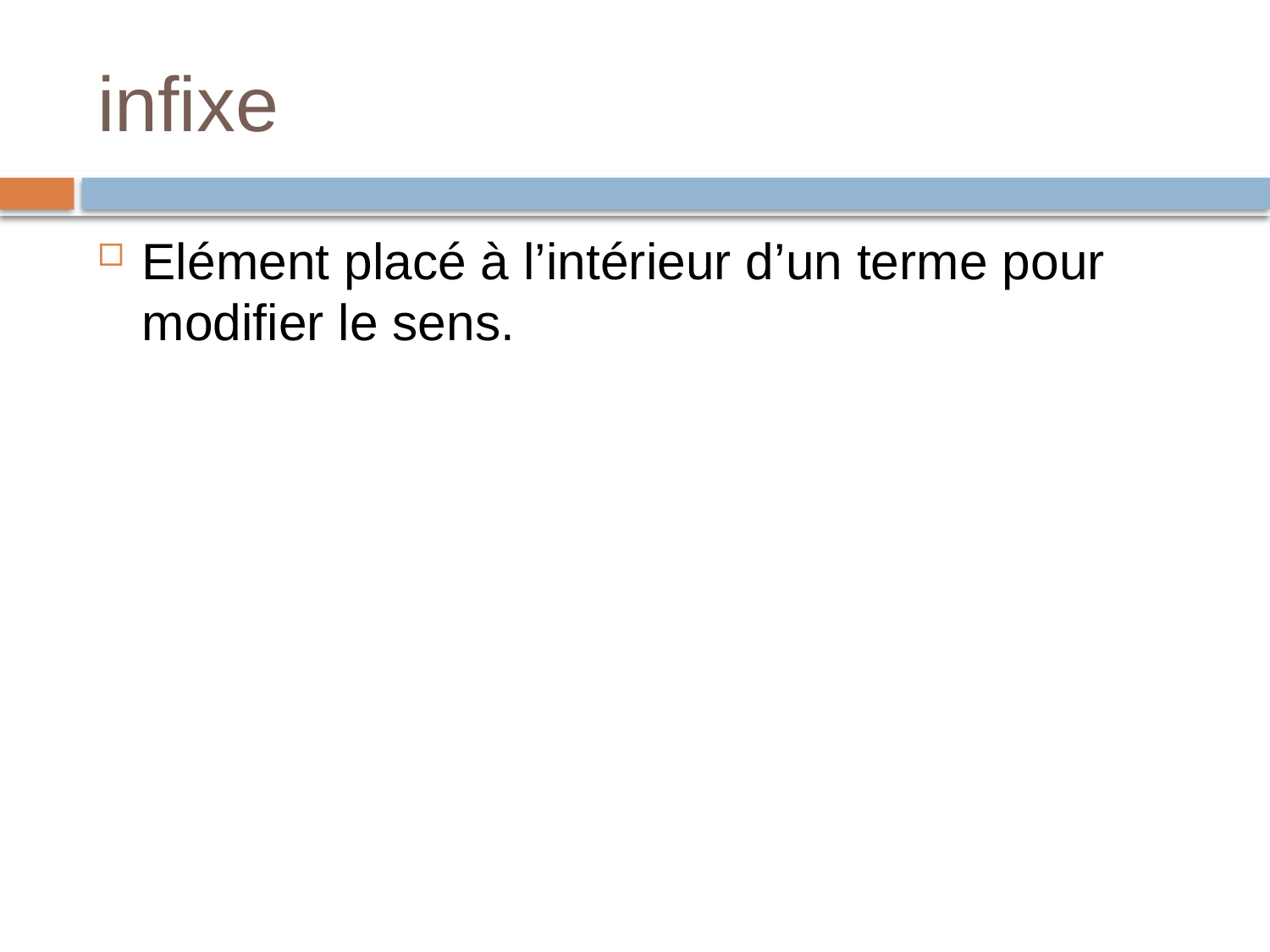

# infixe
Elément placé à l’intérieur d’un terme pour modifier le sens.